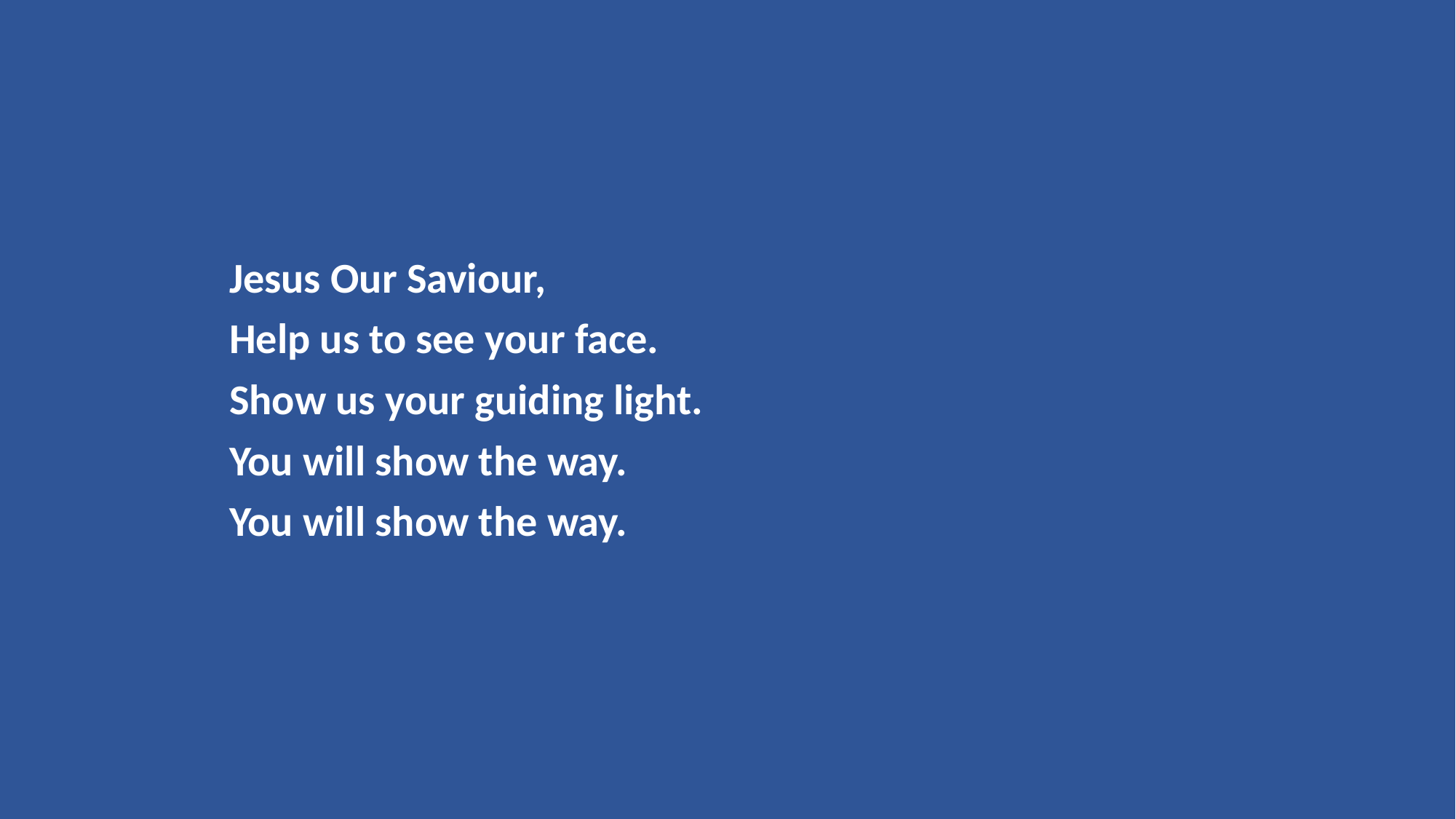

Jesus Our Saviour,
Help us to see your face.
Show us your guiding light.
You will show the way.
You will show the way.